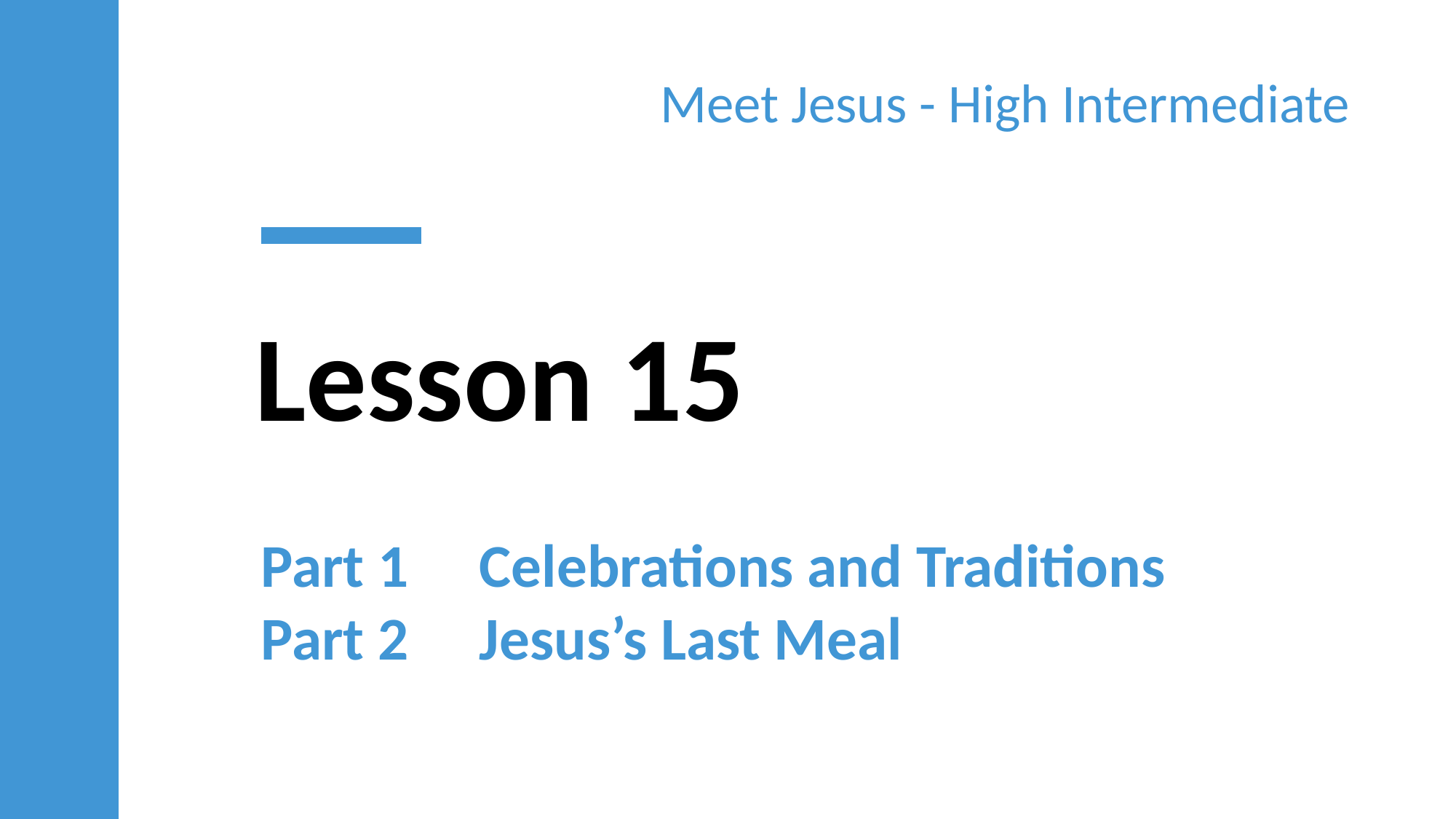

Meet Jesus - High Intermediate
Lesson 15
Part 1	Celebrations and Traditions
Part 2	Jesus’s Last Meal